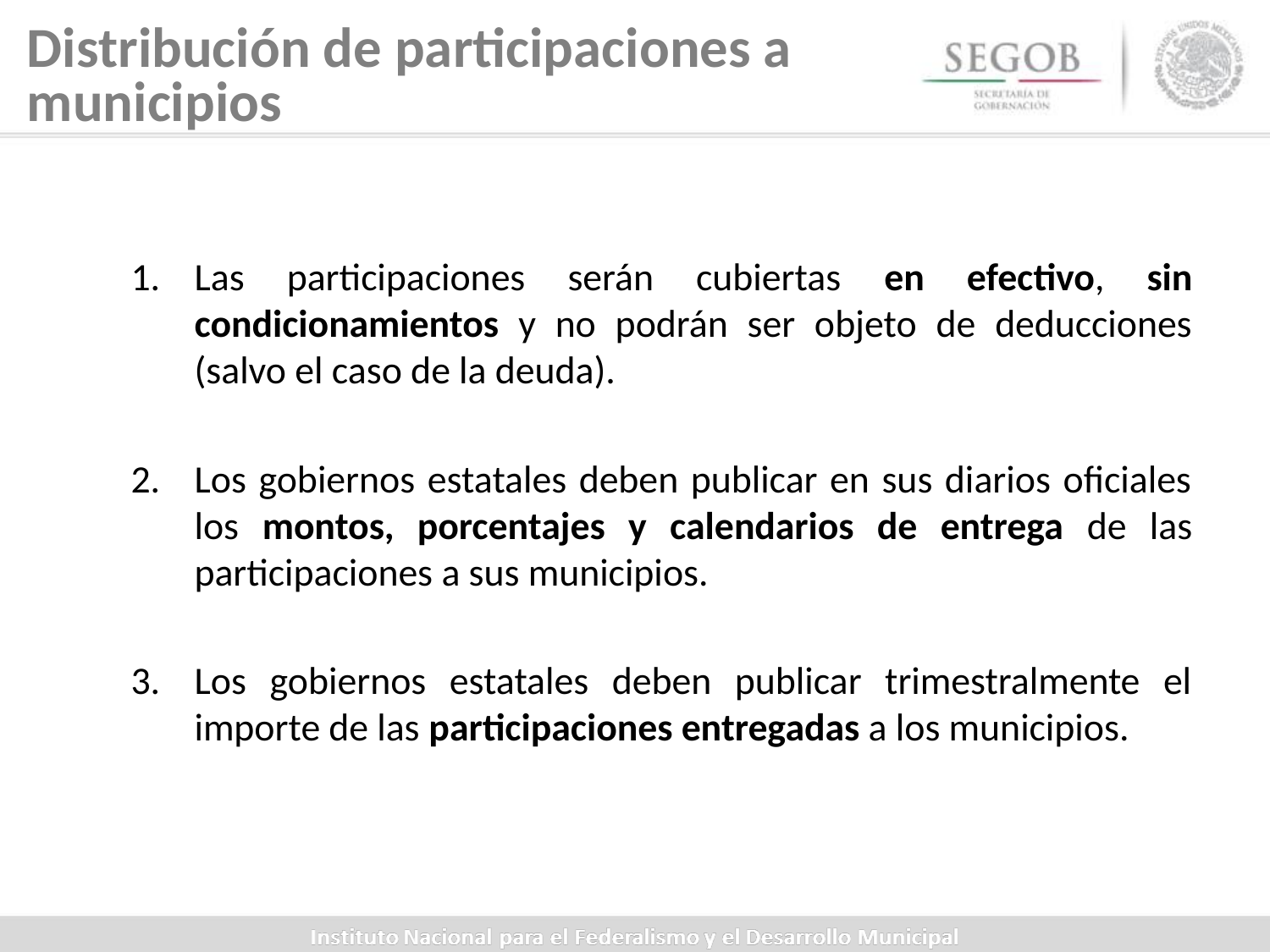

Distribución de participaciones a municipios
Las participaciones serán cubiertas en efectivo, sin condicionamientos y no podrán ser objeto de deducciones (salvo el caso de la deuda).

Los gobiernos estatales deben publicar en sus diarios oficiales los montos, porcentajes y calendarios de entrega de las participaciones a sus municipios.

Los gobiernos estatales deben publicar trimestralmente el importe de las participaciones entregadas a los municipios.